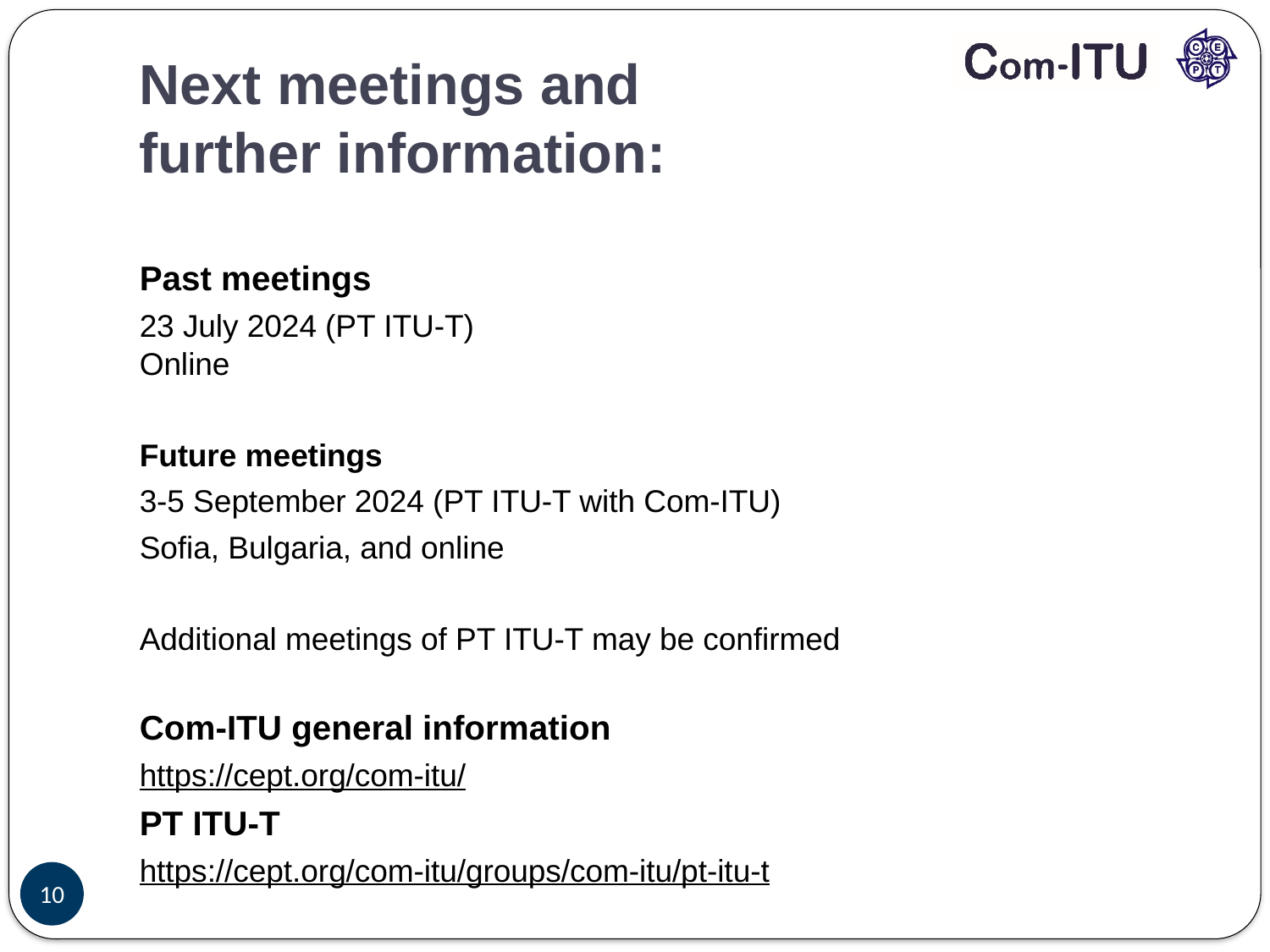

# Next meetings and further information:

Past meetings
23 July 2024 (PT ITU-T)
Online

Future meetings
3-5 September 2024 (PT ITU-T with Com-ITU)
Sofia, Bulgaria, and online

Additional meetings of PT ITU-T may be confirmed
Com-ITU general information
https://cept.org/com-itu/
PT ITU-T
https://cept.org/com-itu/groups/com-itu/pt-itu-t
10